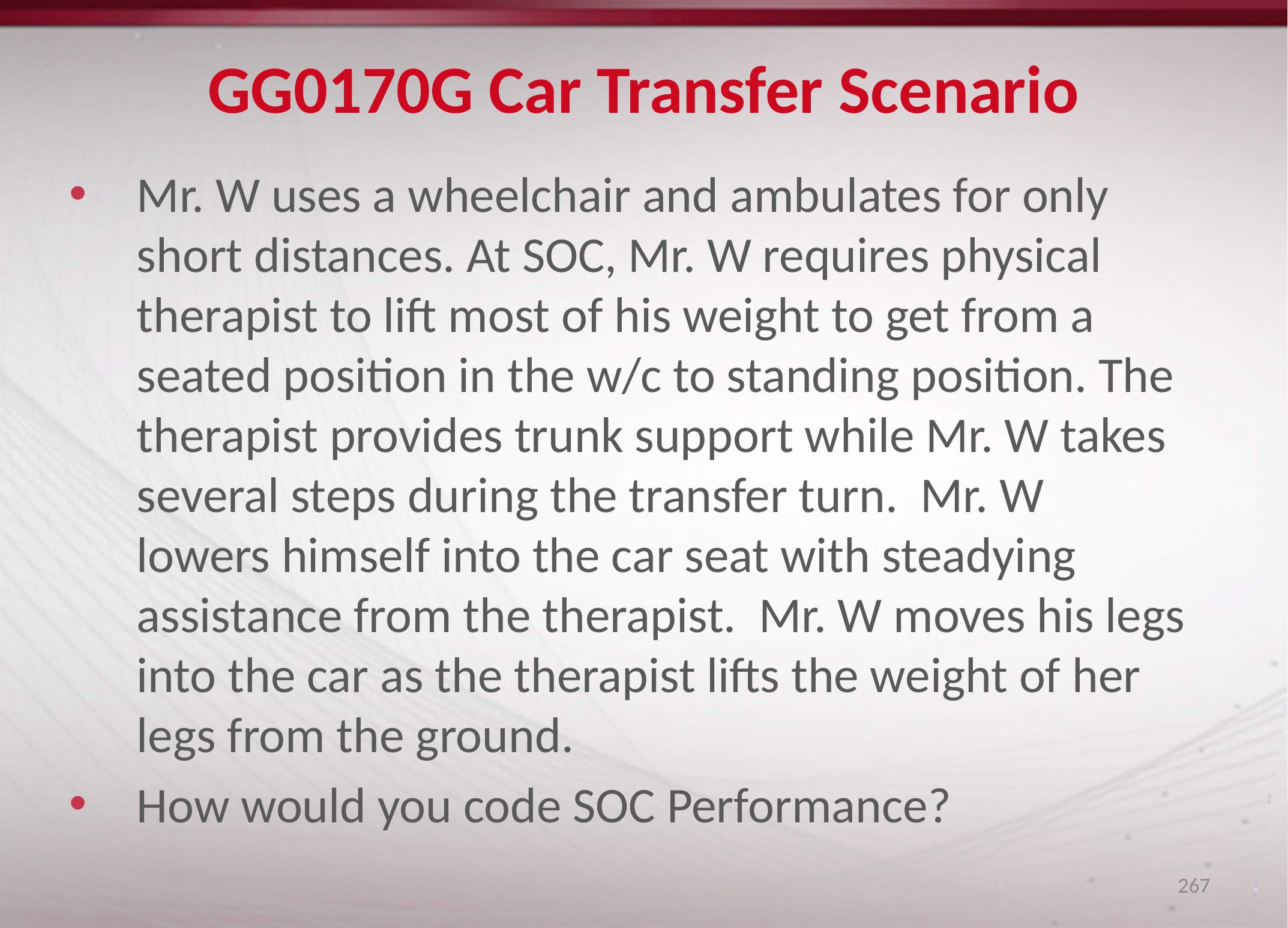

# GG0170G Car Transfer Scenario
Mr. W uses a wheelchair and ambulates for only short distances. At SOC, Mr. W requires physical therapist to lift most of his weight to get from a seated position in the w/c to standing position. The therapist provides trunk support while Mr. W takes several steps during the transfer turn.  Mr. W lowers himself into the car seat with steadying assistance from the therapist.  Mr. W moves his legs into the car as the therapist lifts the weight of her legs from the ground.
How would you code SOC Performance?
267